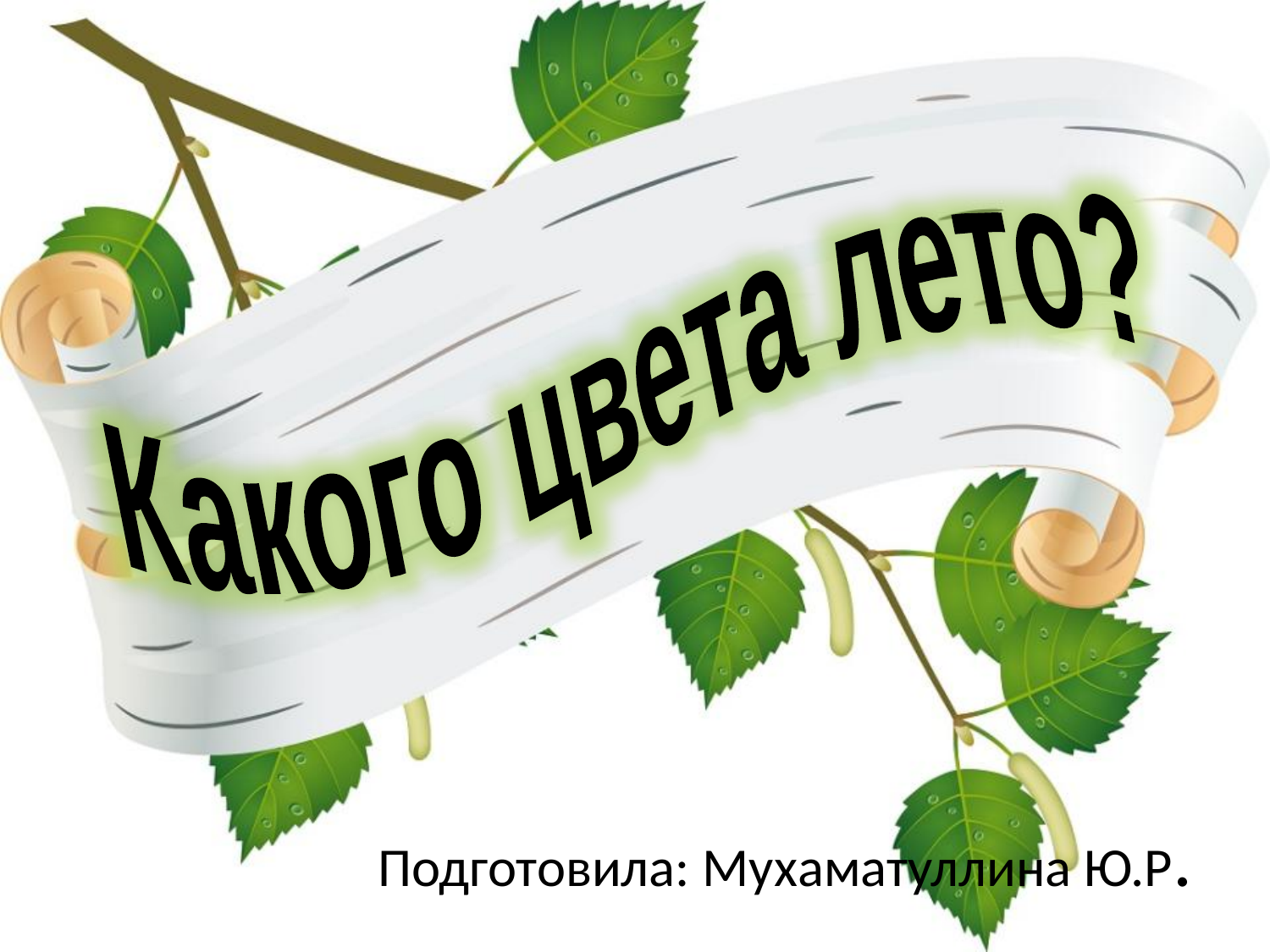

Какого цвета лето?
# Подготовила: Мухаматуллина Ю.Р.